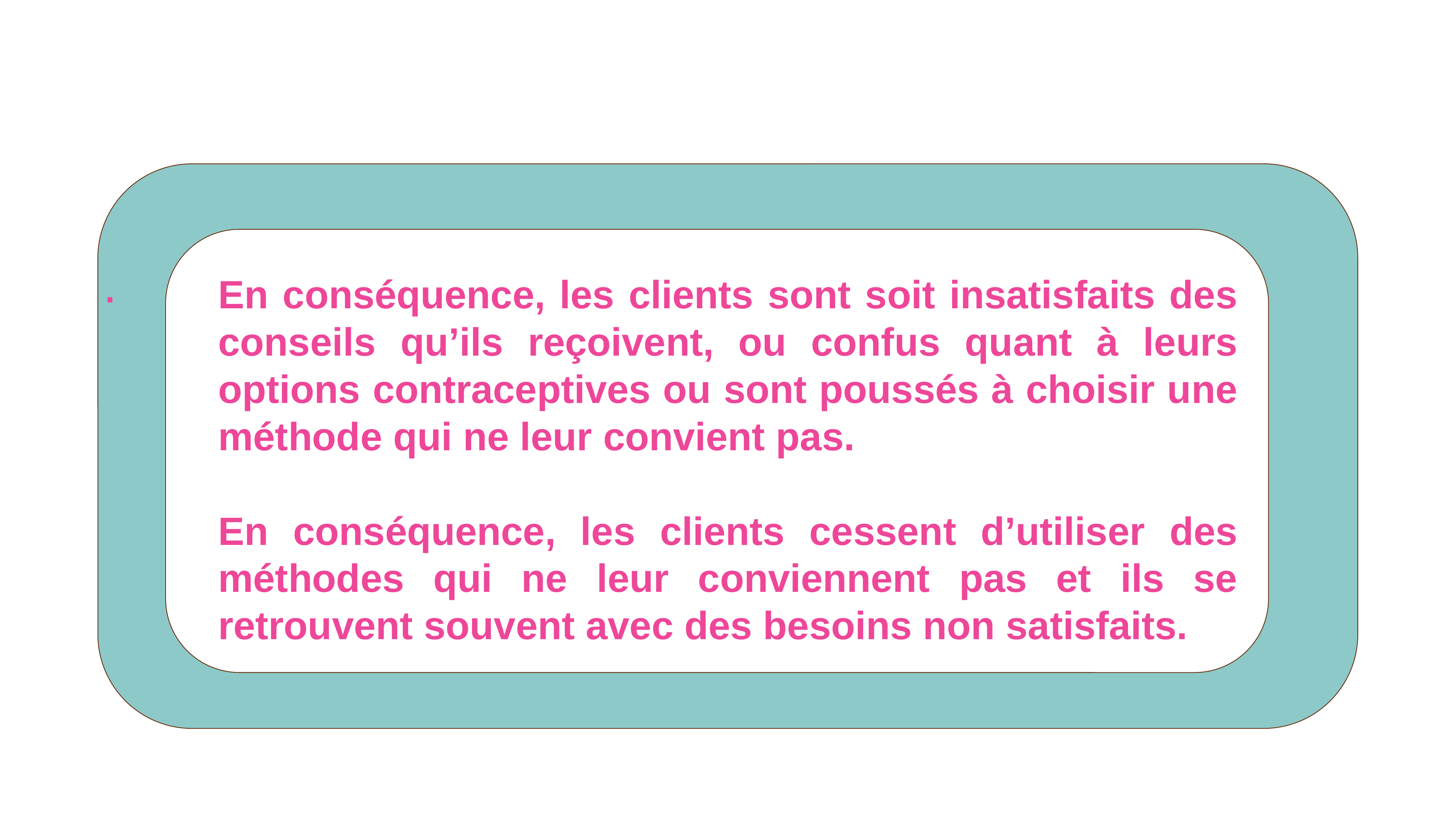

.

En conséquence, les clients sont soit insatisfaits des conseils qu’ils reçoivent, ou confus quant à leurs options contraceptives ou sont poussés à choisir une méthode qui ne leur convient pas.

En conséquence, les clients cessent d’utiliser des méthodes qui ne leur conviennent pas et ils se retrouvent souvent avec des besoins non satisfaits.